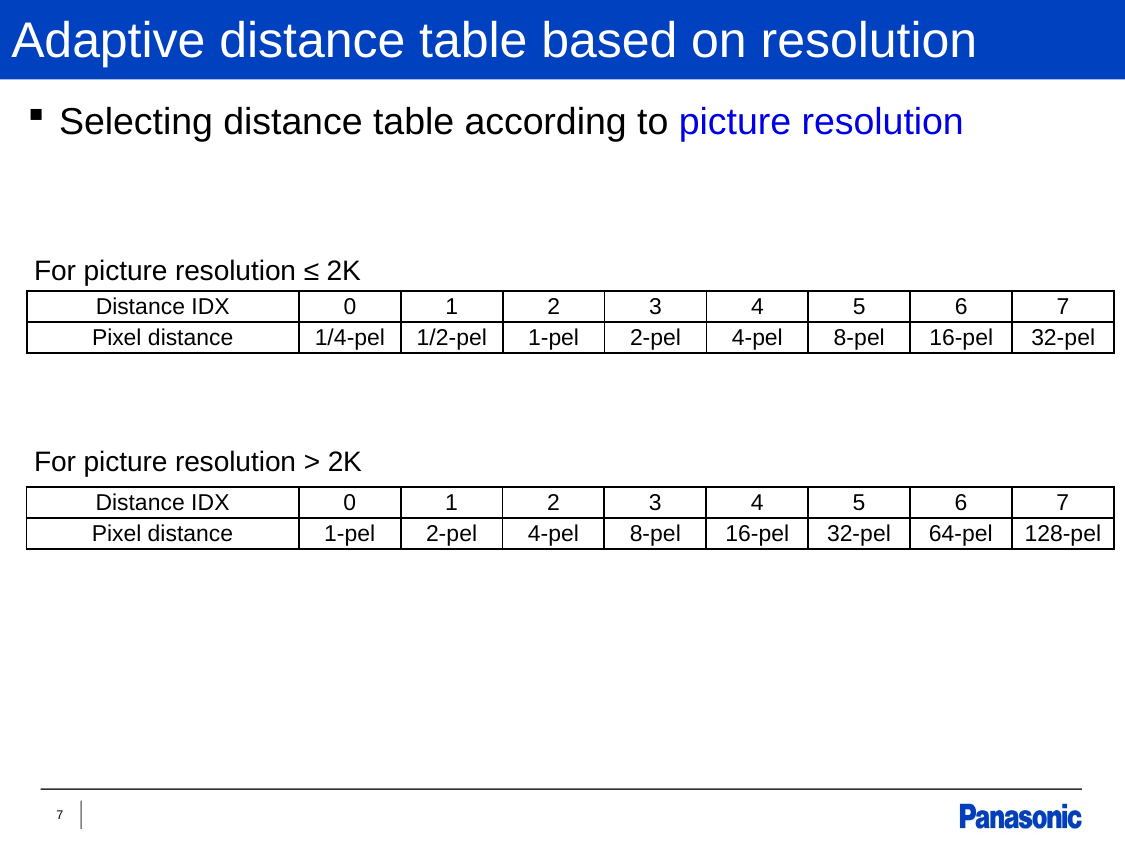

# Adaptive distance table based on resolution
Selecting distance table according to picture resolution

For picture resolution ≤ 2K
| Distance IDX | 0 | 1 | 2 | 3 | 4 | 5 | 6 | 7 |
| --- | --- | --- | --- | --- | --- | --- | --- | --- |
| Pixel distance | 1/4-pel | 1/2-pel | 1-pel | 2-pel | 4-pel | 8-pel | 16-pel | 32-pel |
For picture resolution > 2K
| Distance IDX | 0 | 1 | 2 | 3 | 4 | 5 | 6 | 7 |
| --- | --- | --- | --- | --- | --- | --- | --- | --- |
| Pixel distance | 1-pel | 2-pel | 4-pel | 8-pel | 16-pel | 32-pel | 64-pel | 128-pel |